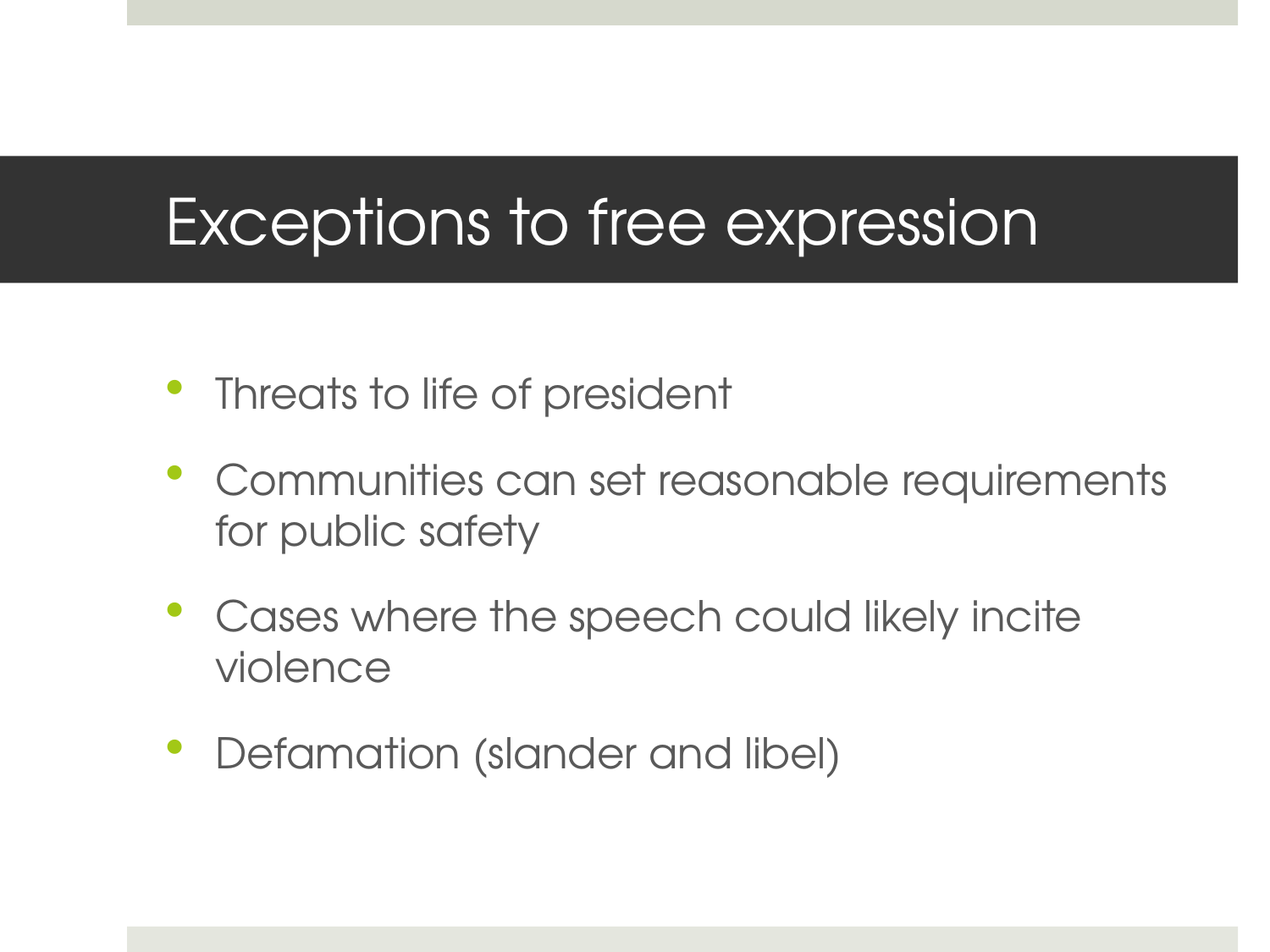

# Exceptions to free expression
Threats to life of president
Communities can set reasonable requirements for public safety
Cases where the speech could likely incite violence
Defamation (slander and libel)